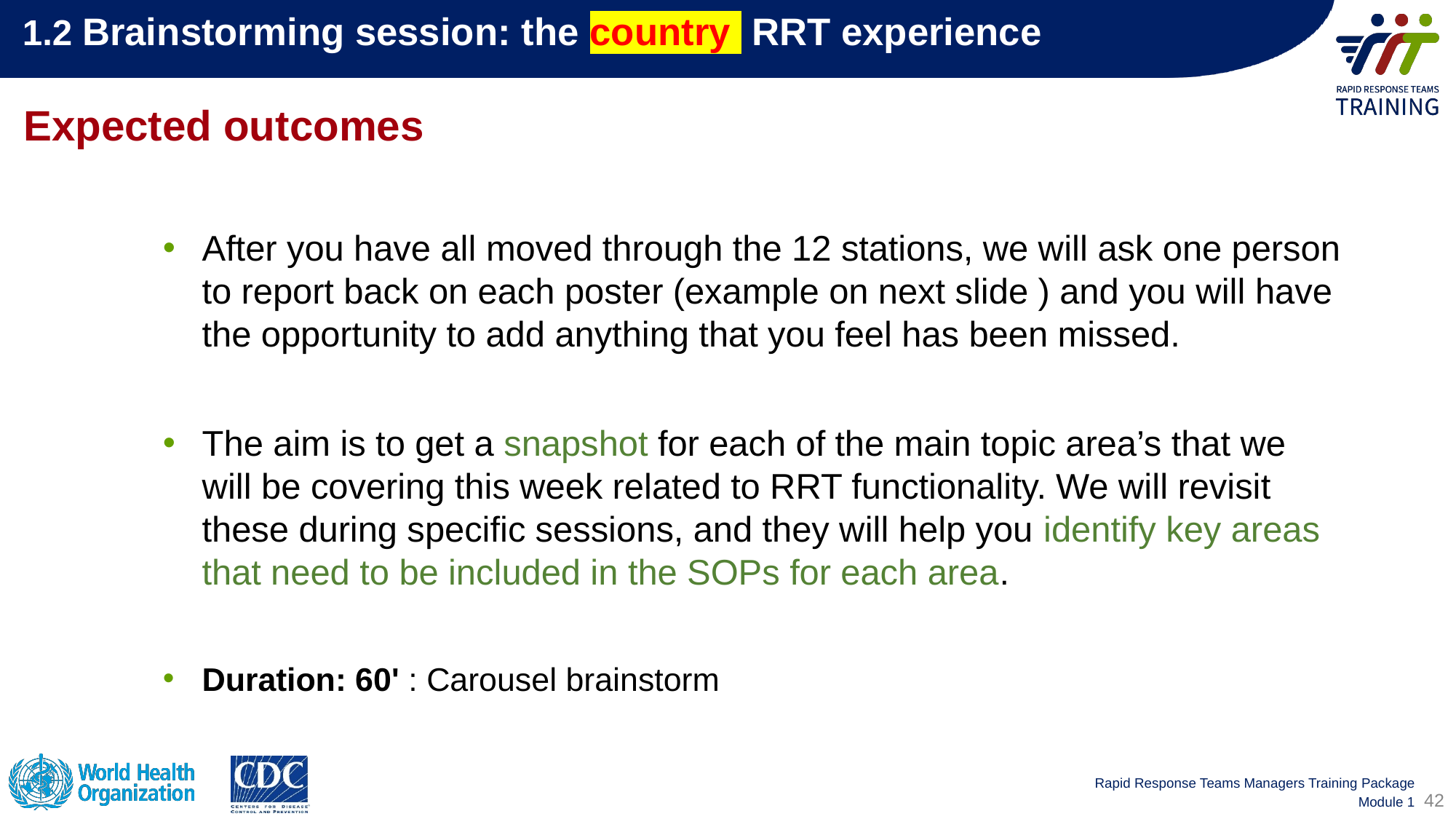

1.2 Brainstorming session: the country  RRT experience

Expected outcomes

After you have all moved through the 12 stations, we will ask one person to report back on each poster (example on next slide ) and you will have the opportunity to add anything that you feel has been missed.

The aim is to get a snapshot for each of the main topic area’s that we will be covering this week related to RRT functionality. We will revisit these during specific sessions, and they will help you identify key areas that need to be included in the SOPs for each area.

Duration: 60' : Carousel brainstorm

42